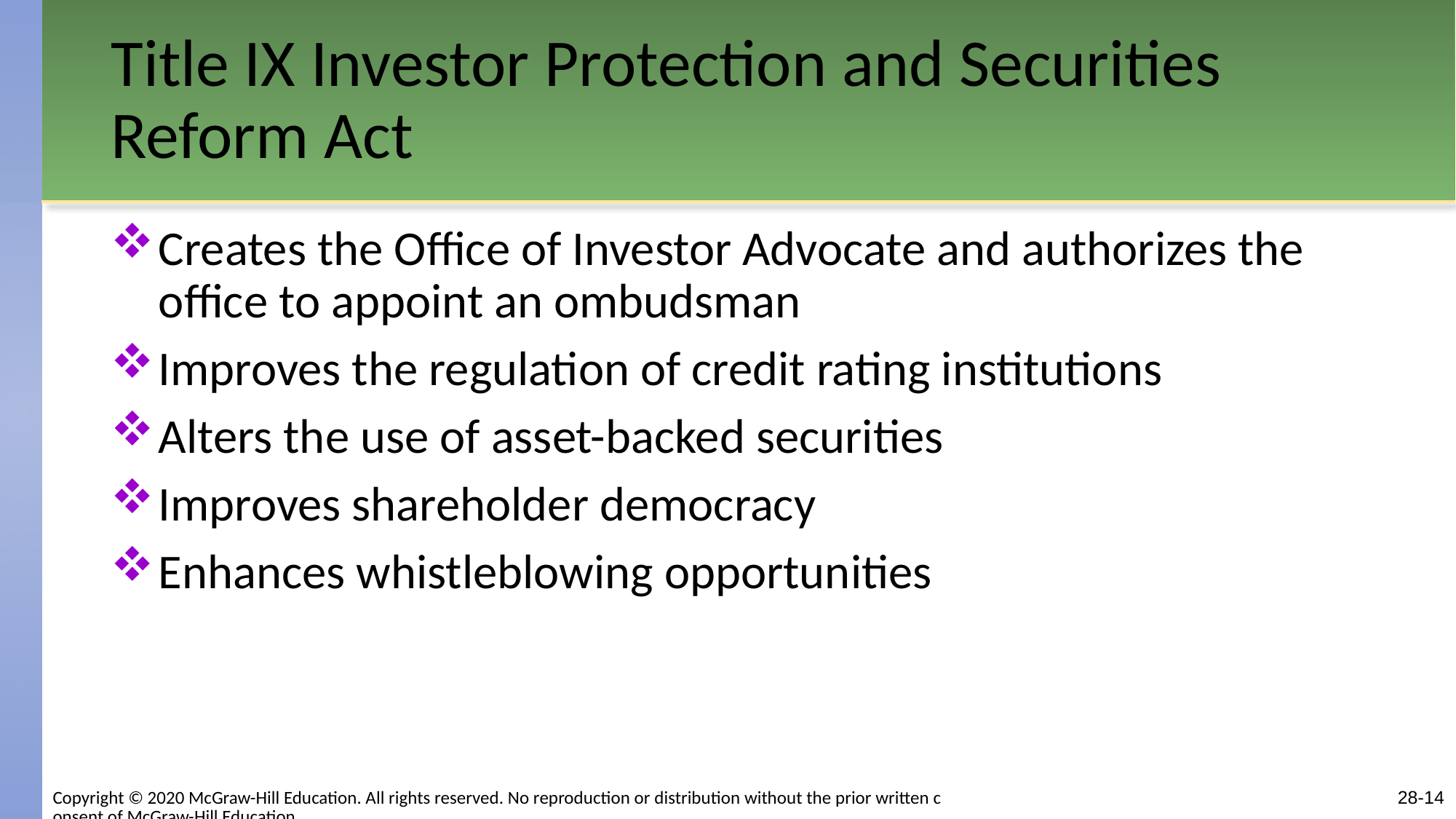

# Title IX Investor Protection and Securities Reform Act
Creates the Office of Investor Advocate and authorizes the office to appoint an ombudsman
Improves the regulation of credit rating institutions
Alters the use of asset-backed securities
Improves shareholder democracy
Enhances whistleblowing opportunities
Copyright © 2020 McGraw-Hill Education. All rights reserved. No reproduction or distribution without the prior written consent of McGraw-Hill Education.
28-14